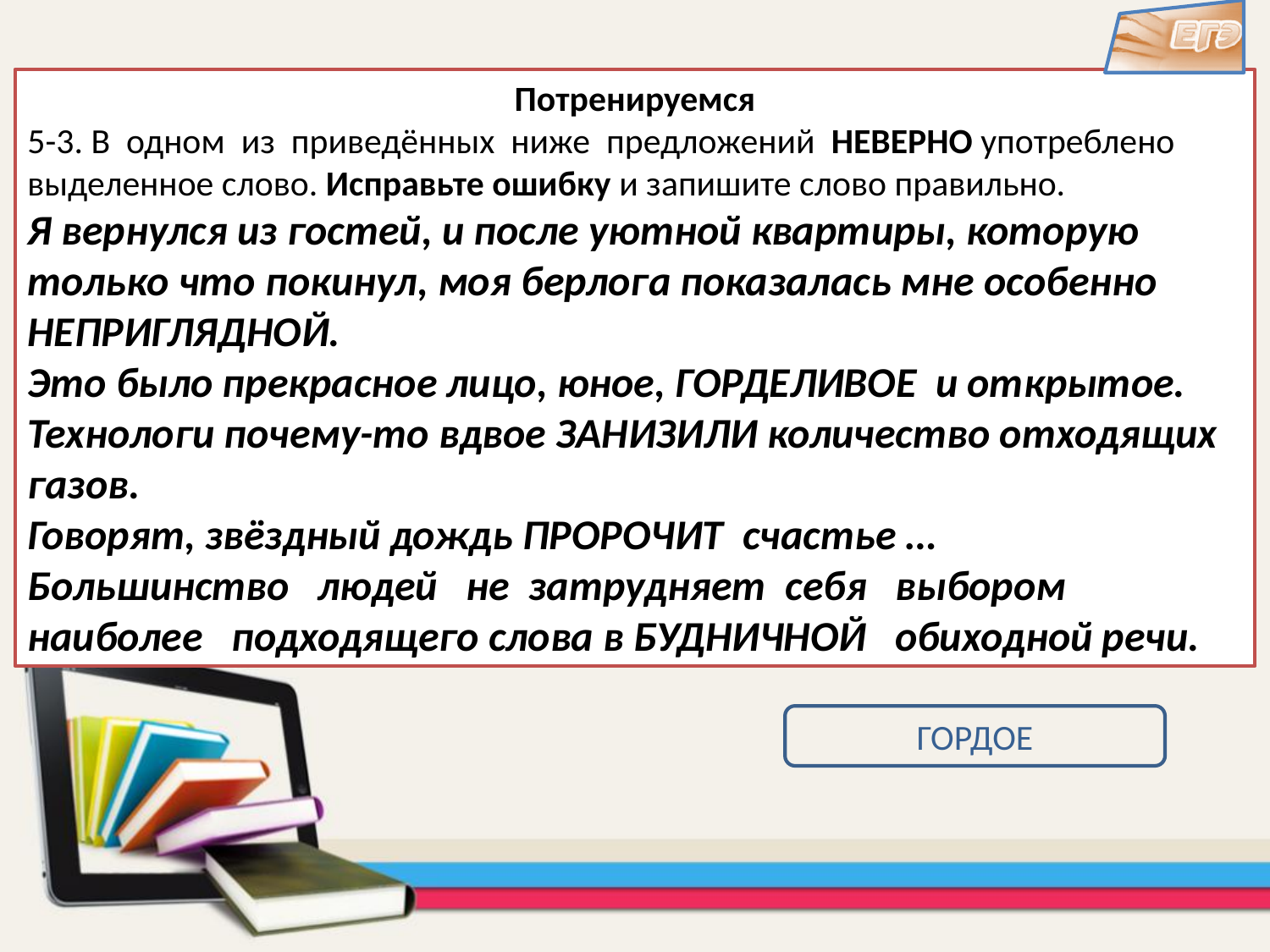

Потренируемся
5-3. В  одном  из  приведённых  ниже  предложений  НЕВЕРНО употреблено выделенное слово. Исправьте ошибку и запишите слово правильно.
Я вернулся из гостей, и после уютной квартиры, которую только что покинул, моя берлога показалась мне особенно НЕПРИГЛЯДНОЙ.
Это было прекрасное лицо, юное, ГОРДЕЛИВОЕ  и открытое.
Технологи почему-то вдвое ЗАНИЗИЛИ количество отходящих газов.
Говорят, звёздный дождь ПРОРОЧИТ  счастье …
Большинство   людей   не  затрудняет  себя   выбором   наиболее   подходящего слова в БУДНИЧНОЙ   обиходной речи.
ГОРДОЕ